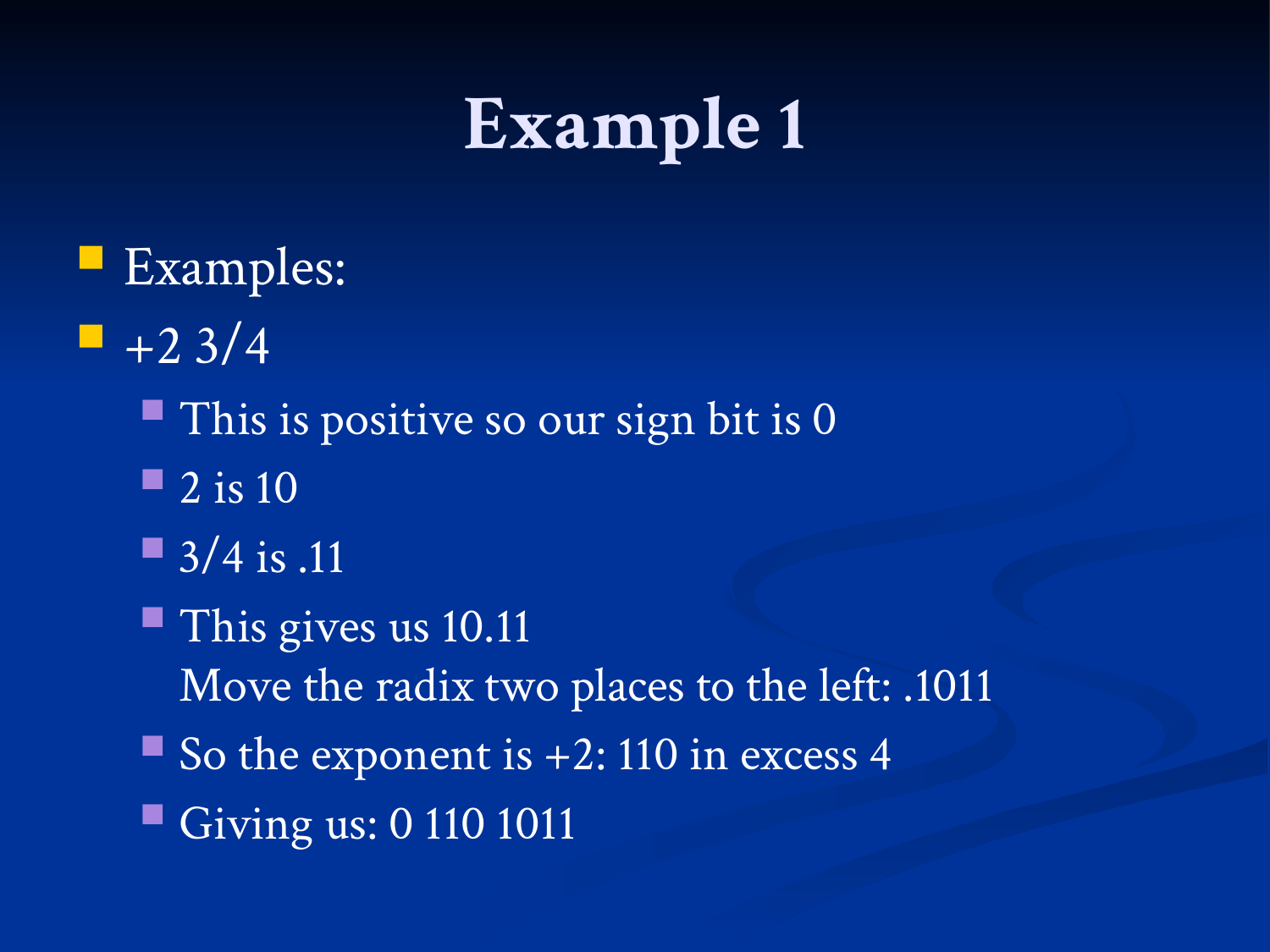

# Example 1
Examples:
+2 3/4
This is positive so our sign bit is 0
2 is 10
3/4 is .11
This gives us 10.11
Move the radix two places to the left: .1011
So the exponent is +2: 110 in excess 4
Giving us: 0 110 1011